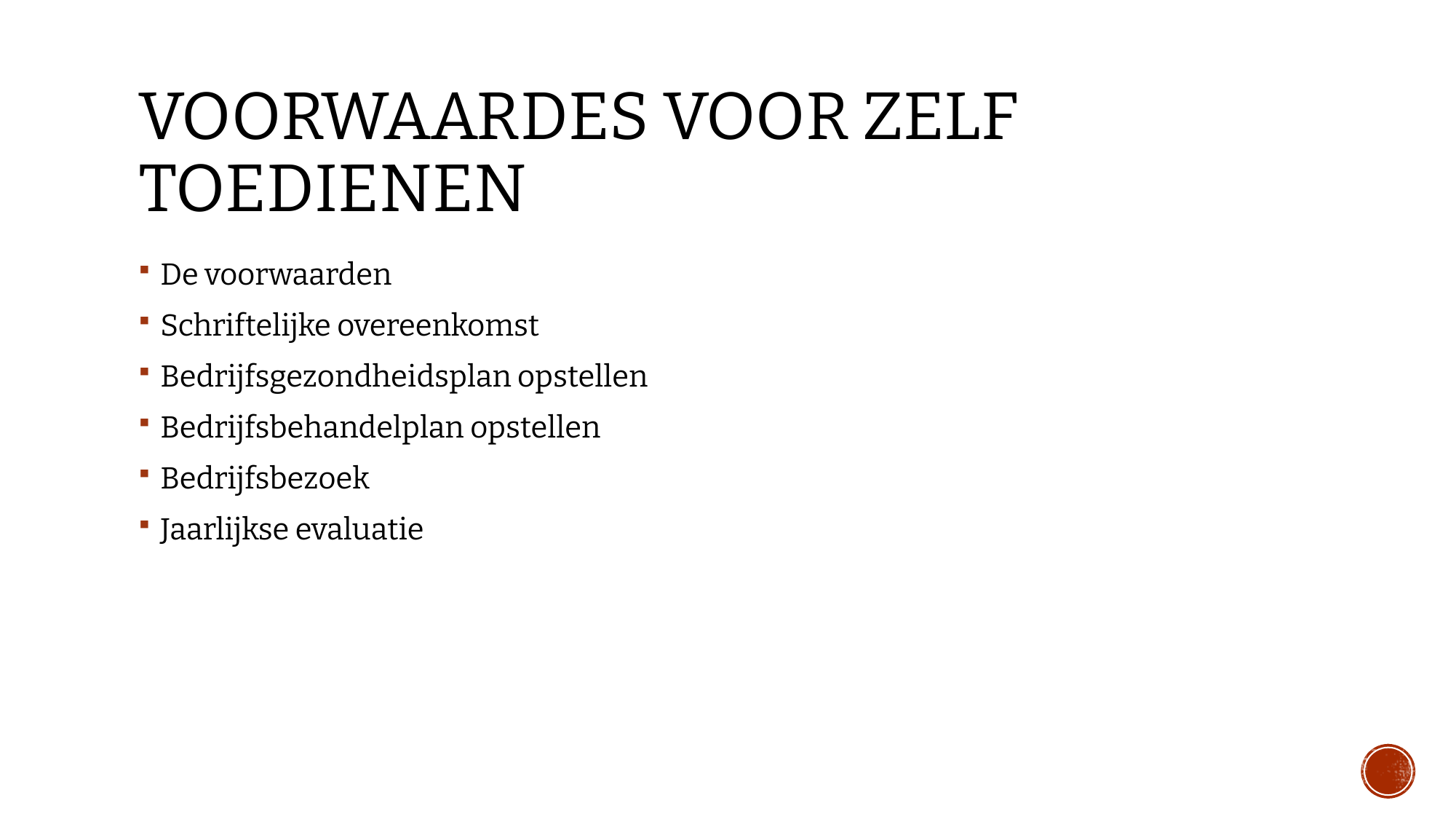

# Voorwaardes voor zelf toedienen
De voorwaarden
Schriftelijke overeenkomst
Bedrijfsgezondheidsplan opstellen
Bedrijfsbehandelplan opstellen
Bedrijfsbezoek
Jaarlijkse evaluatie